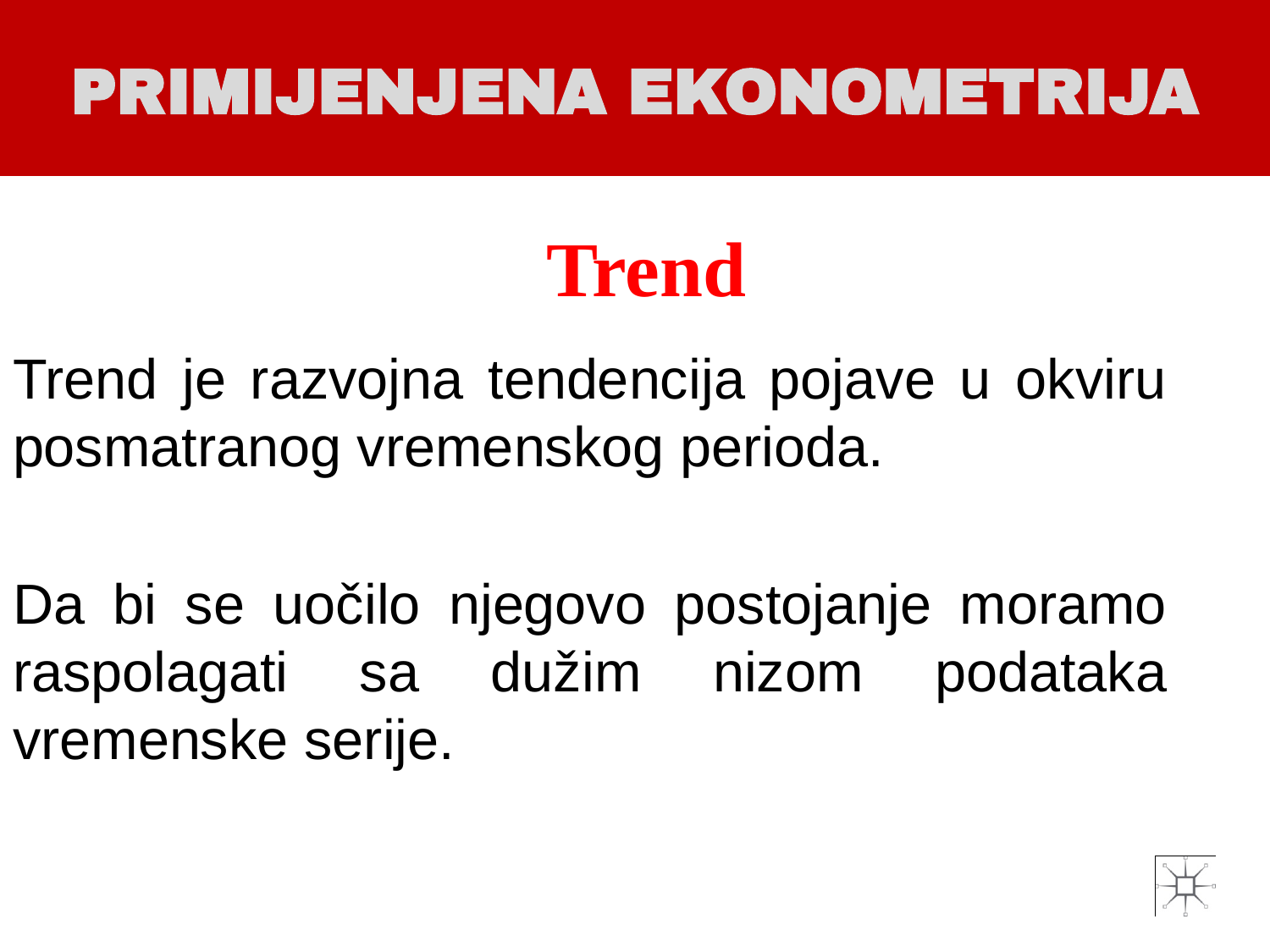

PRIMIJENJENA EKONOMETRIJA
# Trend
Trend je razvojna tendencija pojave u okviru posmatranog vremenskog perioda.

Da bi se uočilo njegovo postojanje moramo raspolagati sa dužim nizom podataka vremenske serije.